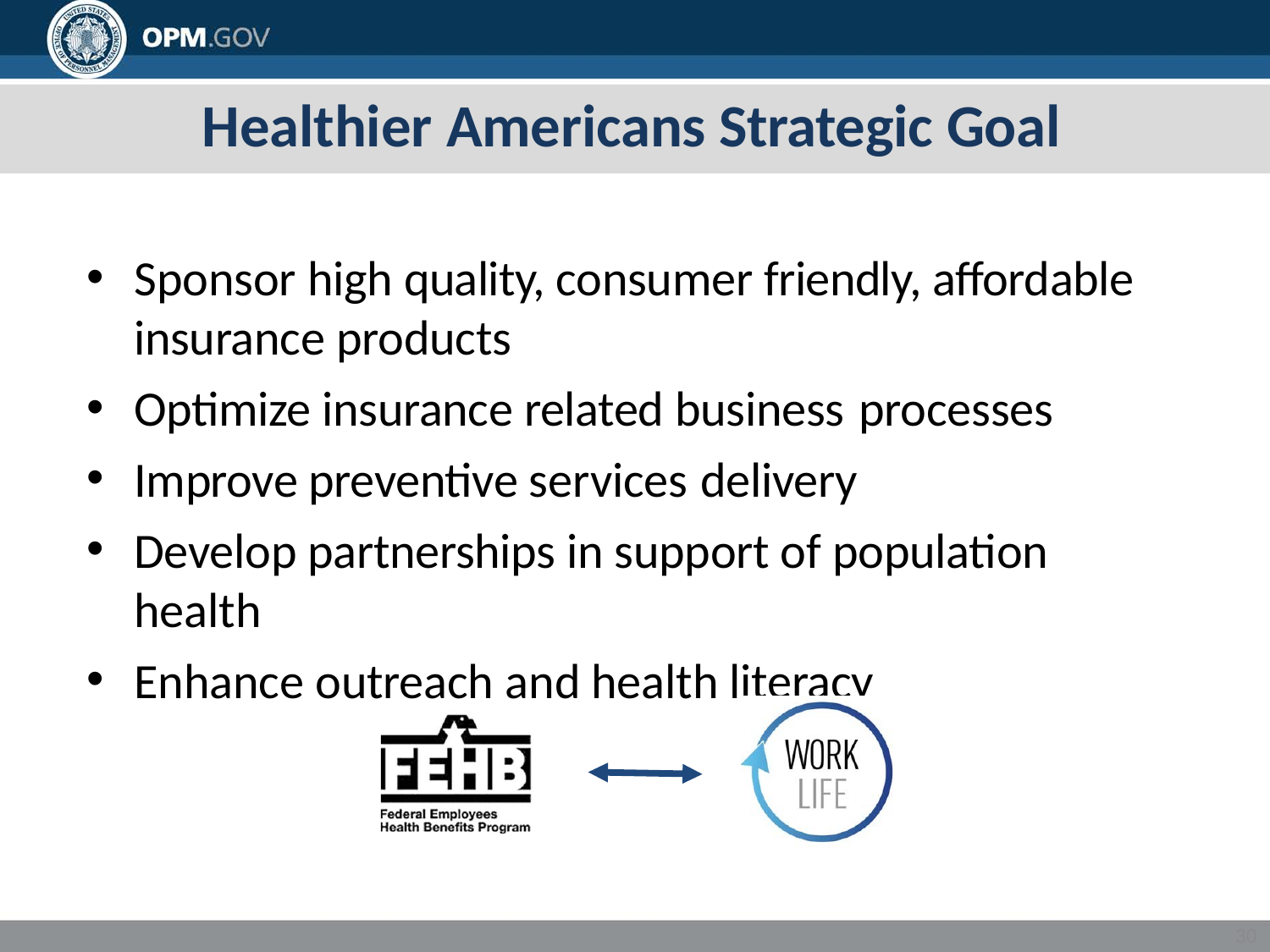

# Healthier Americans Strategic Goal

Sponsor high quality, consumer friendly, affordable  insurance products
Optimize insurance related business processes
Improve preventive services delivery
Develop partnerships in support of population health
Enhance outreach and health literacy

30